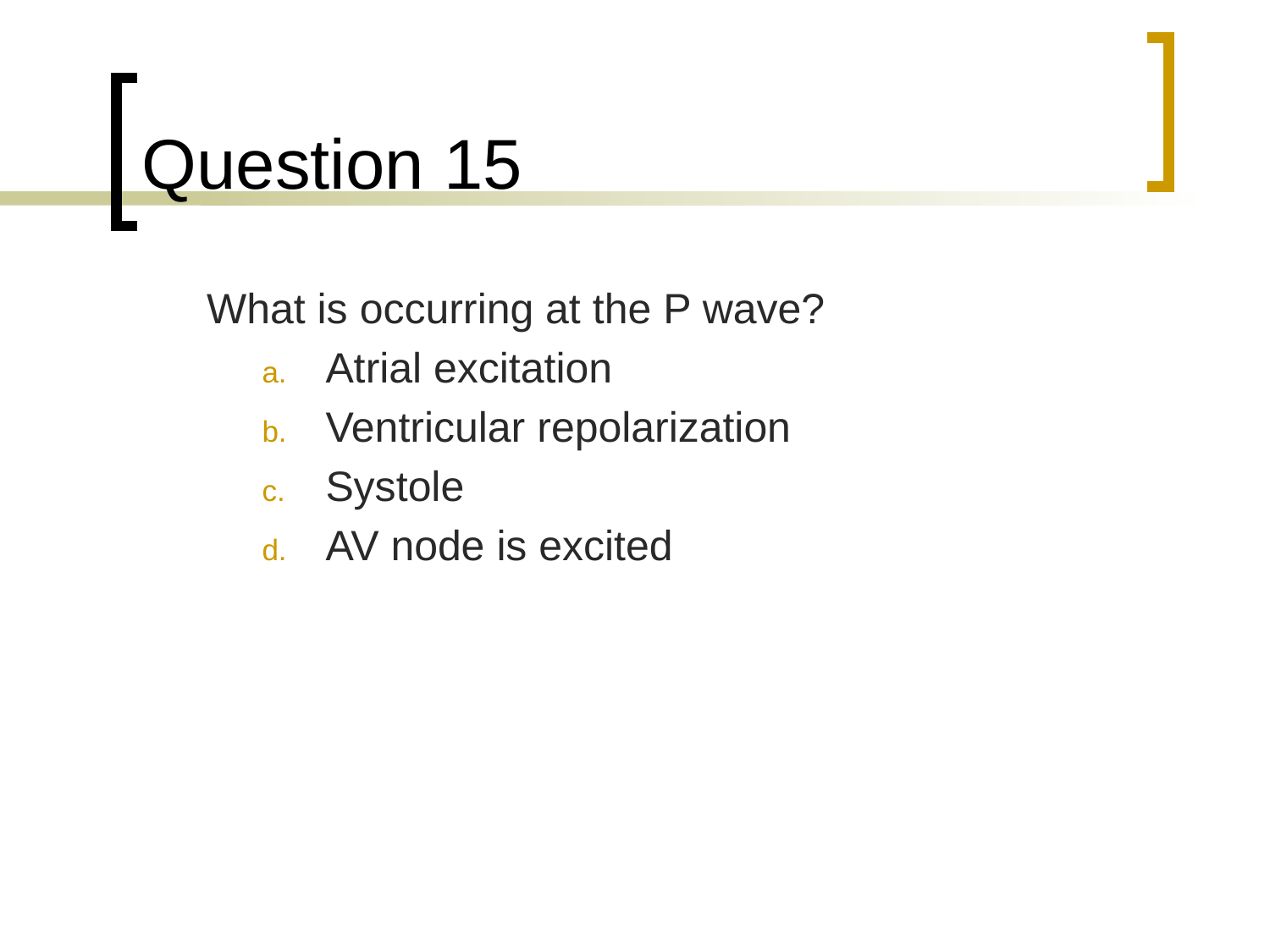

# Question 15
	What is occurring at the P wave?
Atrial excitation
Ventricular repolarization
Systole
AV node is excited